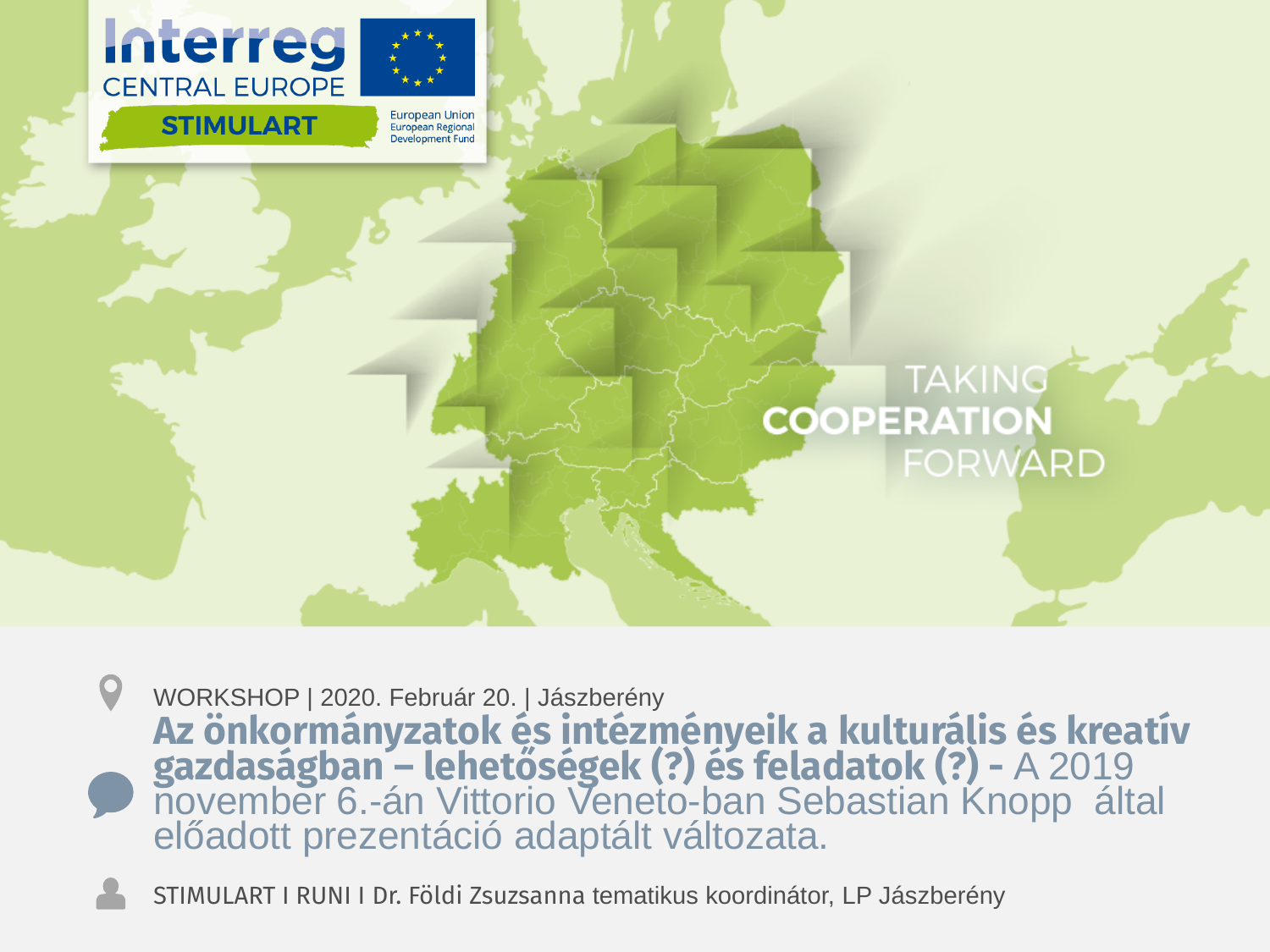

WORKSHOP | 2020. Február 20. | Jászberény
Az önkormányzatok és intézményeik a kulturális és kreatív gazdaságban – lehetőségek (?) és feladatok (?) - A 2019 november 6.-án Vittorio Veneto-ban Sebastian Knopp  által előadott prezentáció adaptált változata.
STIMULART I RUNI I Dr. Földi Zsuzsanna tematikus koordinátor, LP Jászberény